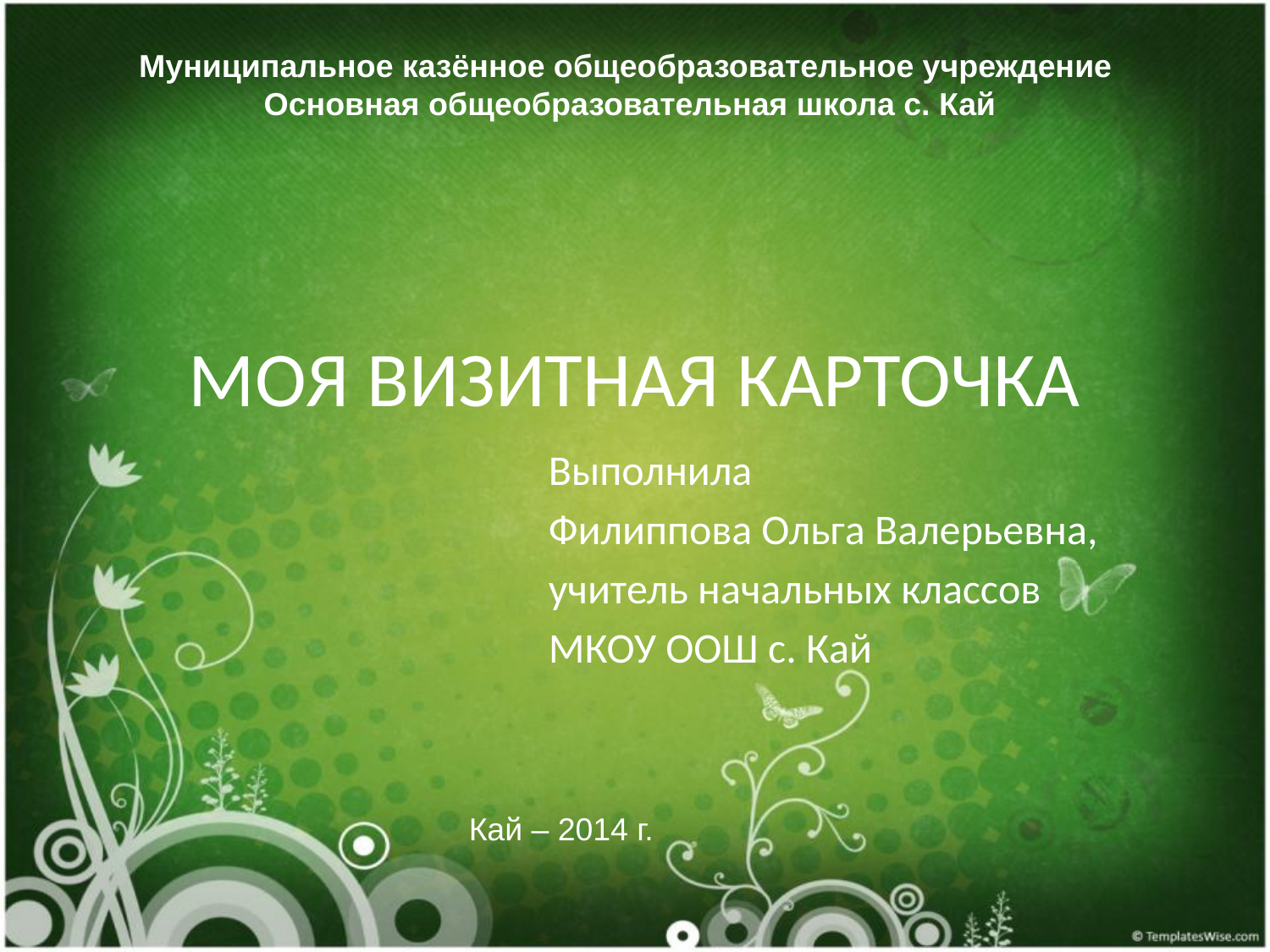

Муниципальное казённое общеобразовательное учреждение
Основная общеобразовательная школа с. Кай
# МОЯ ВИЗИТНАЯ КАРТОЧКА
Выполнила
Филиппова Ольга Валерьевна,
учитель начальных классов
МКОУ ООШ с. Кай
Кай – 2014 г.